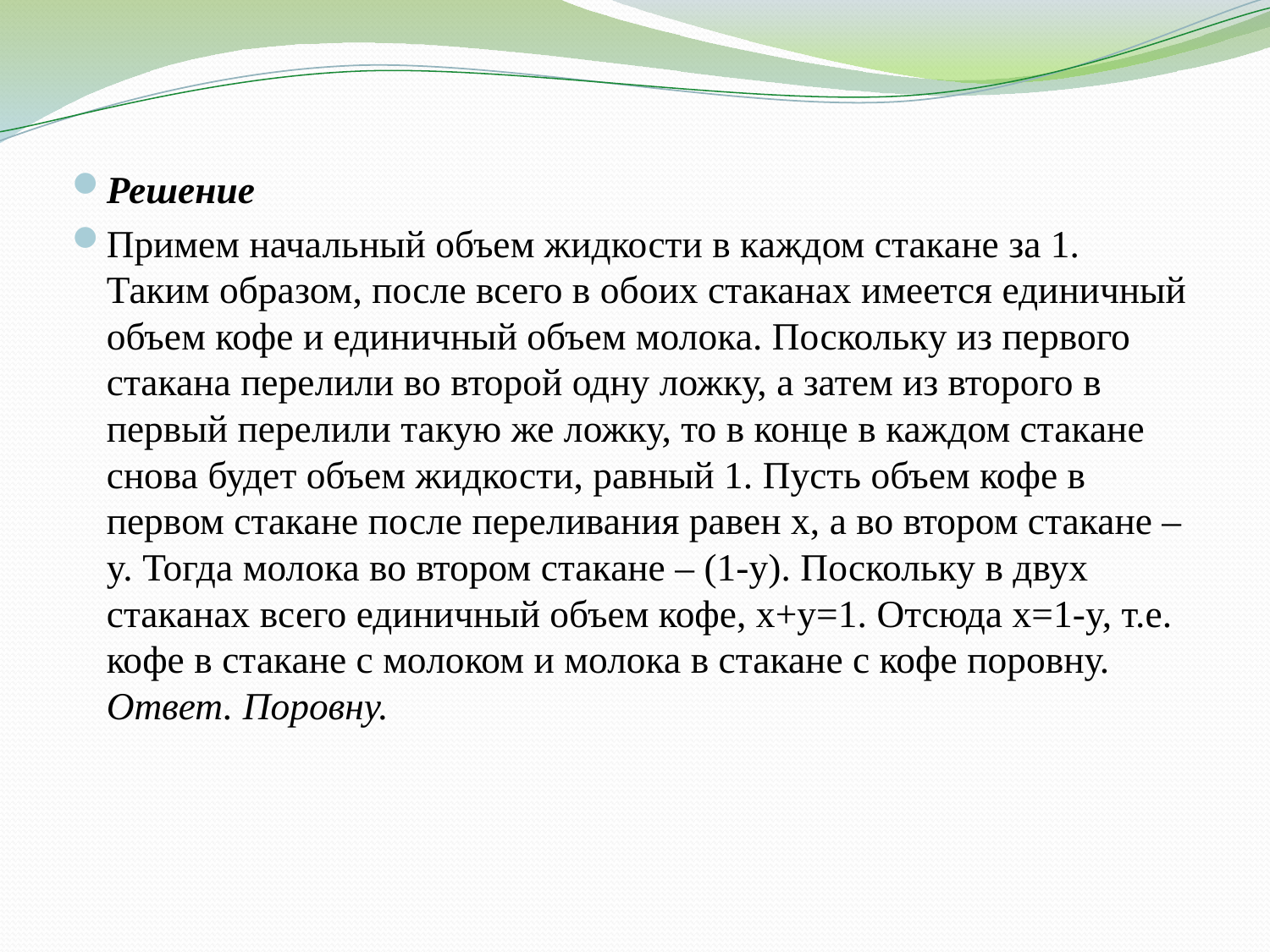

Решение
Примем начальный объем жидкости в каждом стакане за 1. Таким образом, после всего в обоих стаканах имеется единичный объем кофе и единичный объем молока. Поскольку из первого стакана перелили во второй одну ложку, а затем из второго в первый перелили такую же ложку, то в конце в каждом стакане снова будет объем жидкости, равный 1. Пусть объем кофе в первом стакане после переливания равен x, а во втором стакане – y. Тогда молока во втором стакане – (1-y). Поскольку в двух стаканах всего единичный объем кофе, x+y=1. Отсюда x=1-y, т.е. кофе в стакане с молоком и молока в стакане с кофе поровну.
Ответ. Поровну.